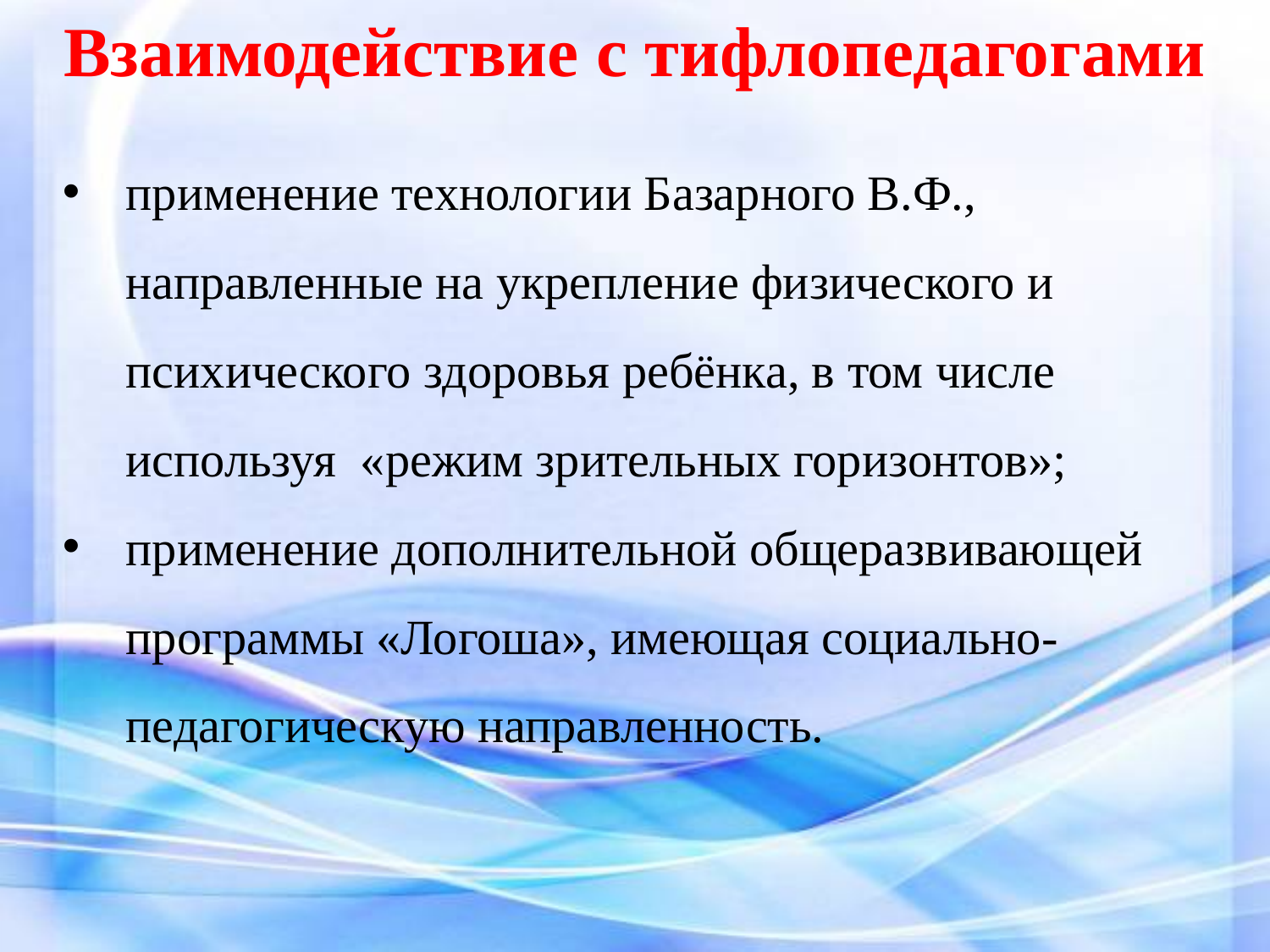

Взаимодействие с тифлопедагогами
применение технологии Базарного В.Ф., направленные на укрепление физического и психического здоровья ребёнка, в том числе используя  «режим зрительных горизонтов»;
применение дополнительной общеразвивающей программы «Логоша», имеющая социально-педагогическую направленность.